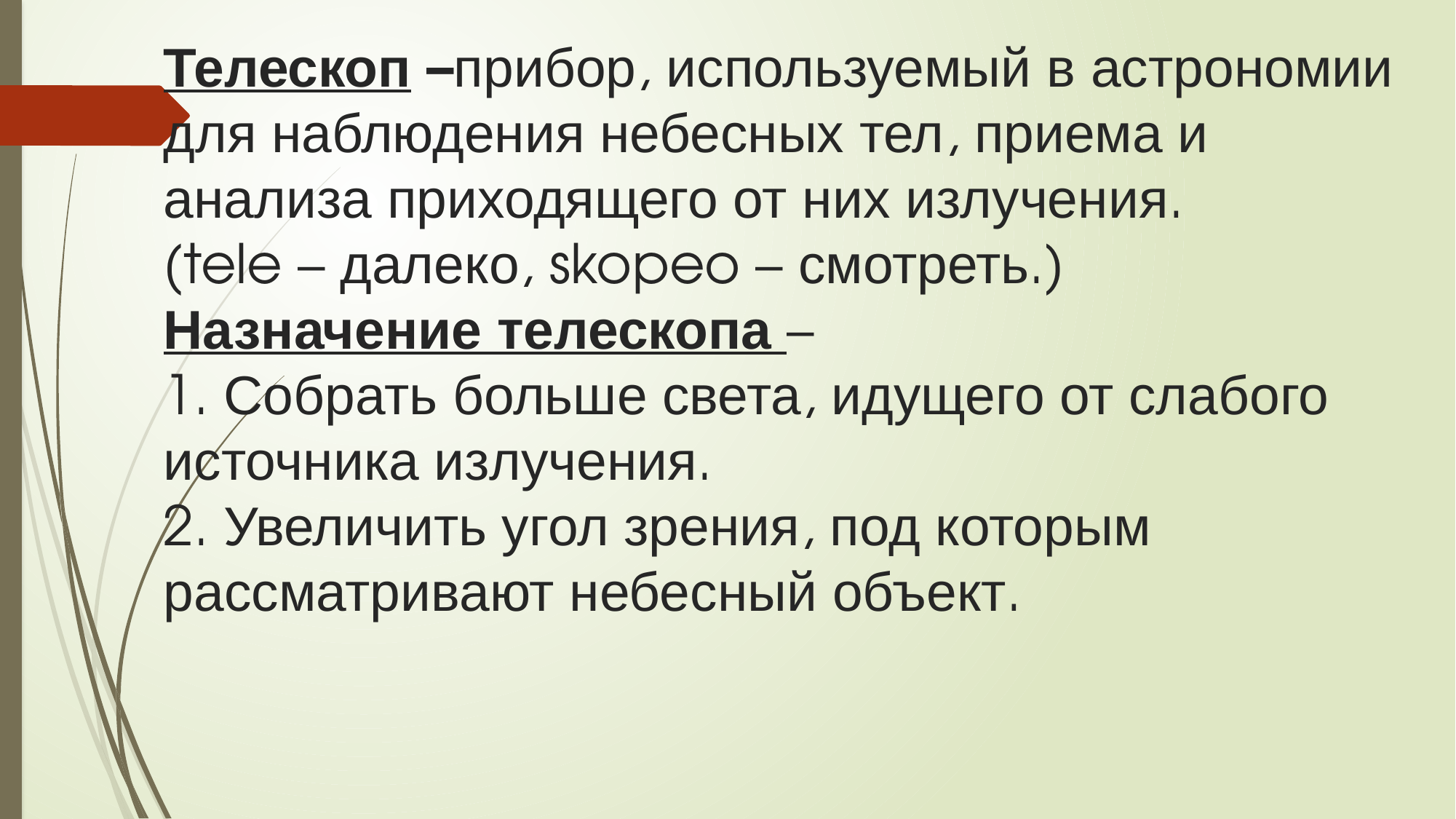

# Телескоп –прибор, используемый в астрономии для наблюдения небесных тел, приема и анализа приходящего от них излучения. (tele – далеко, skopeo – смотреть.) Назначение телескопа – 1. Собрать больше света, идущего от слабого источника излучения. 2. Увеличить угол зрения, под которым рассматривают небесный объект.